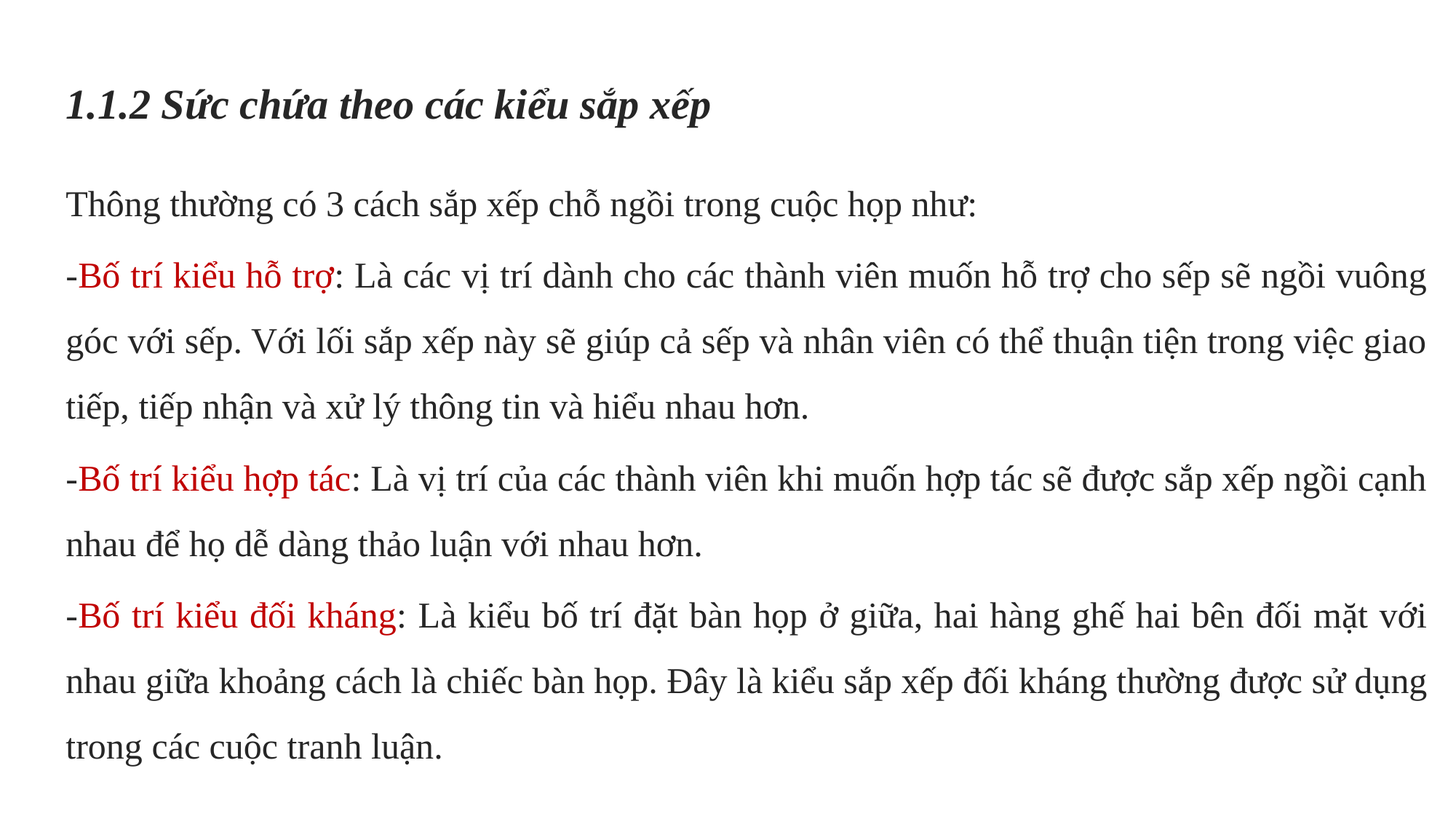

1.1.2 Sức chứa theo các kiểu sắp xếp

Thông thường có 3 cách sắp xếp chỗ ngồi trong cuộc họp như:
-Bố trí kiểu hỗ trợ: Là các vị trí dành cho các thành viên muốn hỗ trợ cho sếp sẽ ngồi vuông góc với sếp. Với lối sắp xếp này sẽ giúp cả sếp và nhân viên có thể thuận tiện trong việc giao tiếp, tiếp nhận và xử lý thông tin và hiểu nhau hơn.
-Bố trí kiểu hợp tác: Là vị trí của các thành viên khi muốn hợp tác sẽ được sắp xếp ngồi cạnh nhau để họ dễ dàng thảo luận với nhau hơn.
-Bố trí kiểu đối kháng: Là kiểu bố trí đặt bàn họp ở giữa, hai hàng ghế hai bên đối mặt với nhau giữa khoảng cách là chiếc bàn họp. Đây là kiểu sắp xếp đối kháng thường được sử dụng trong các cuộc tranh luận.